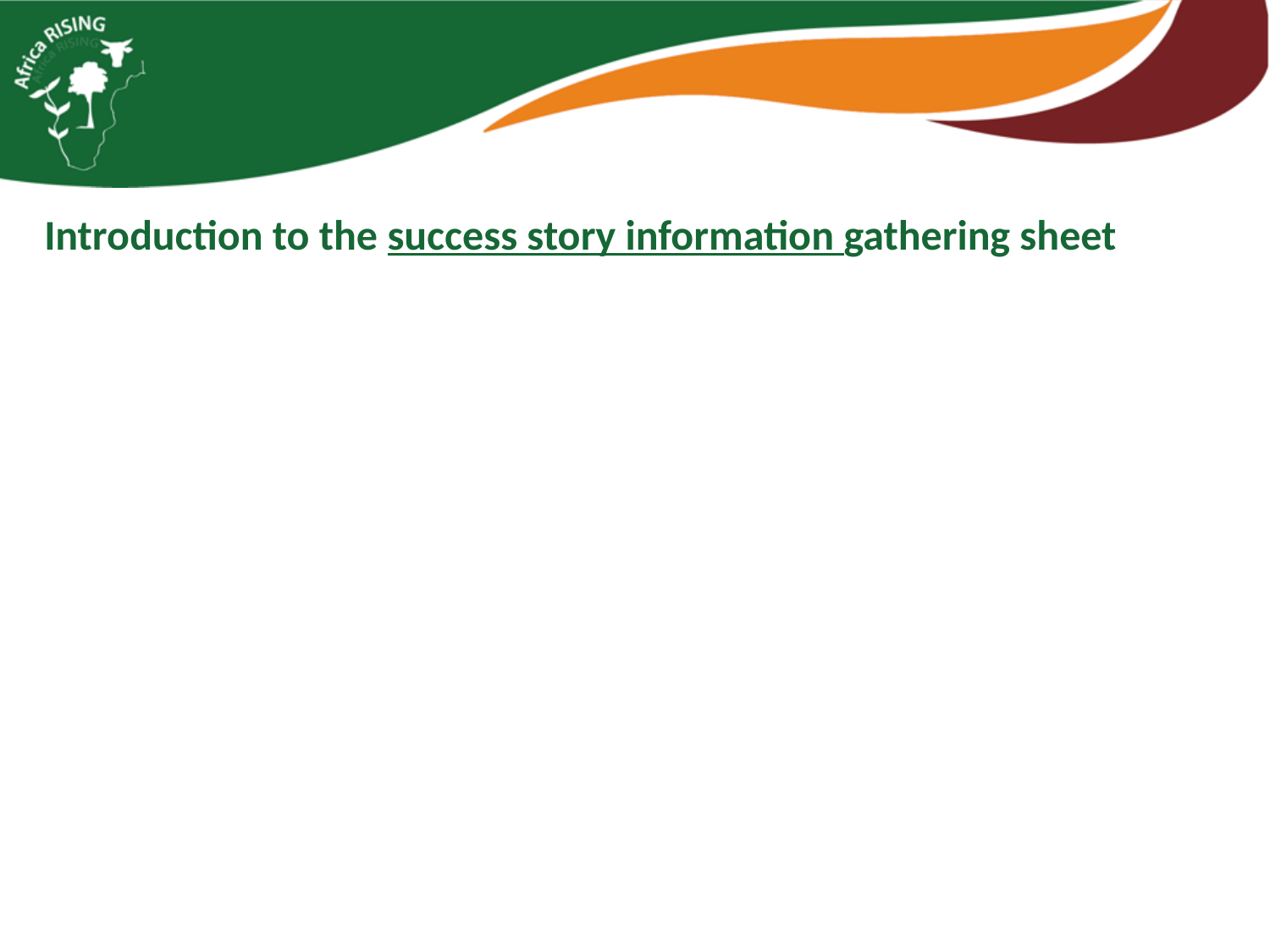

Introduction to the success story information gathering sheet